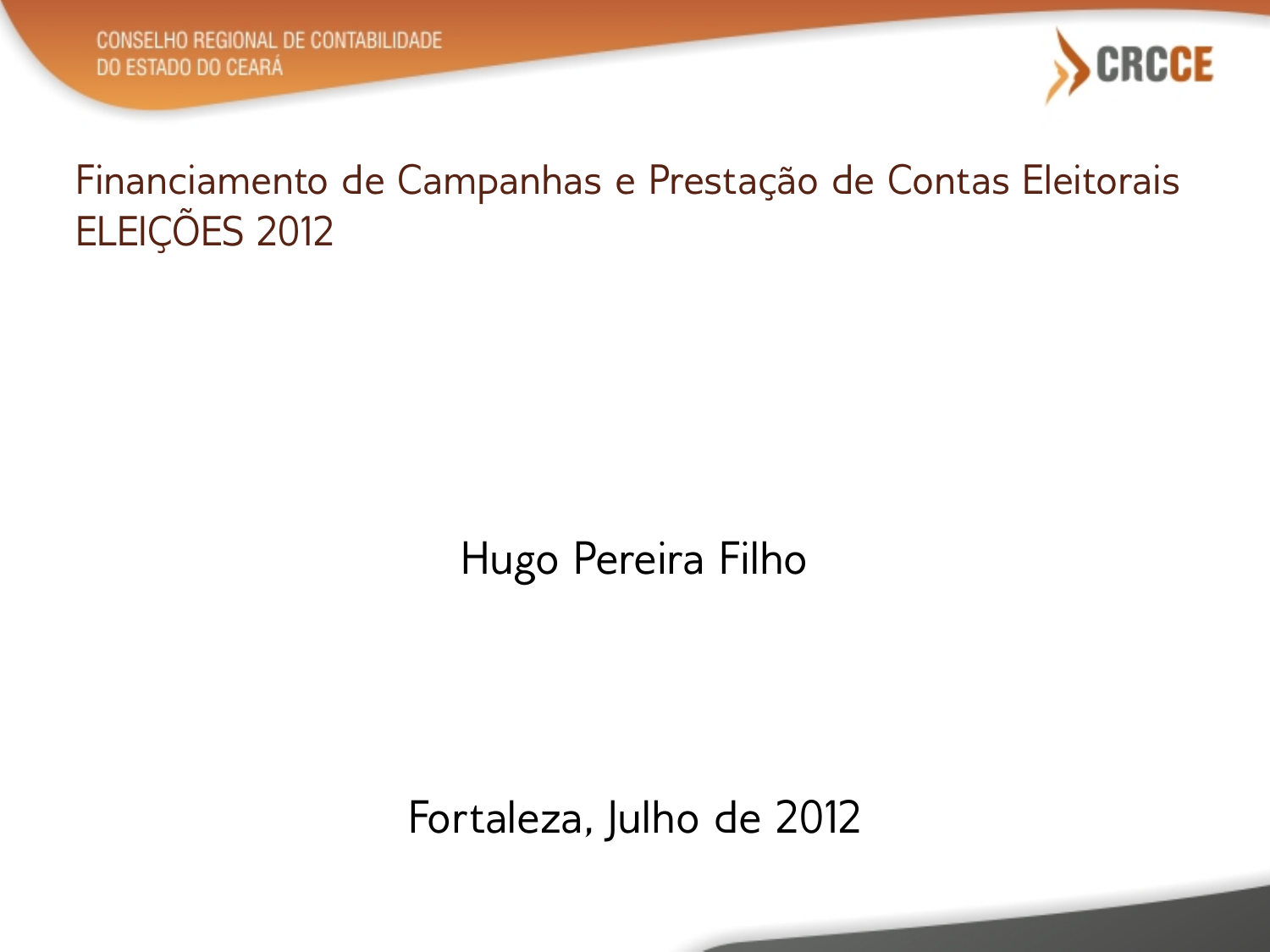

# Financiamento de Campanhas e Prestação de Contas Eleitorais ELEIÇÕES 2012

Hugo Pereira Filho

Fortaleza, Julho de 2012